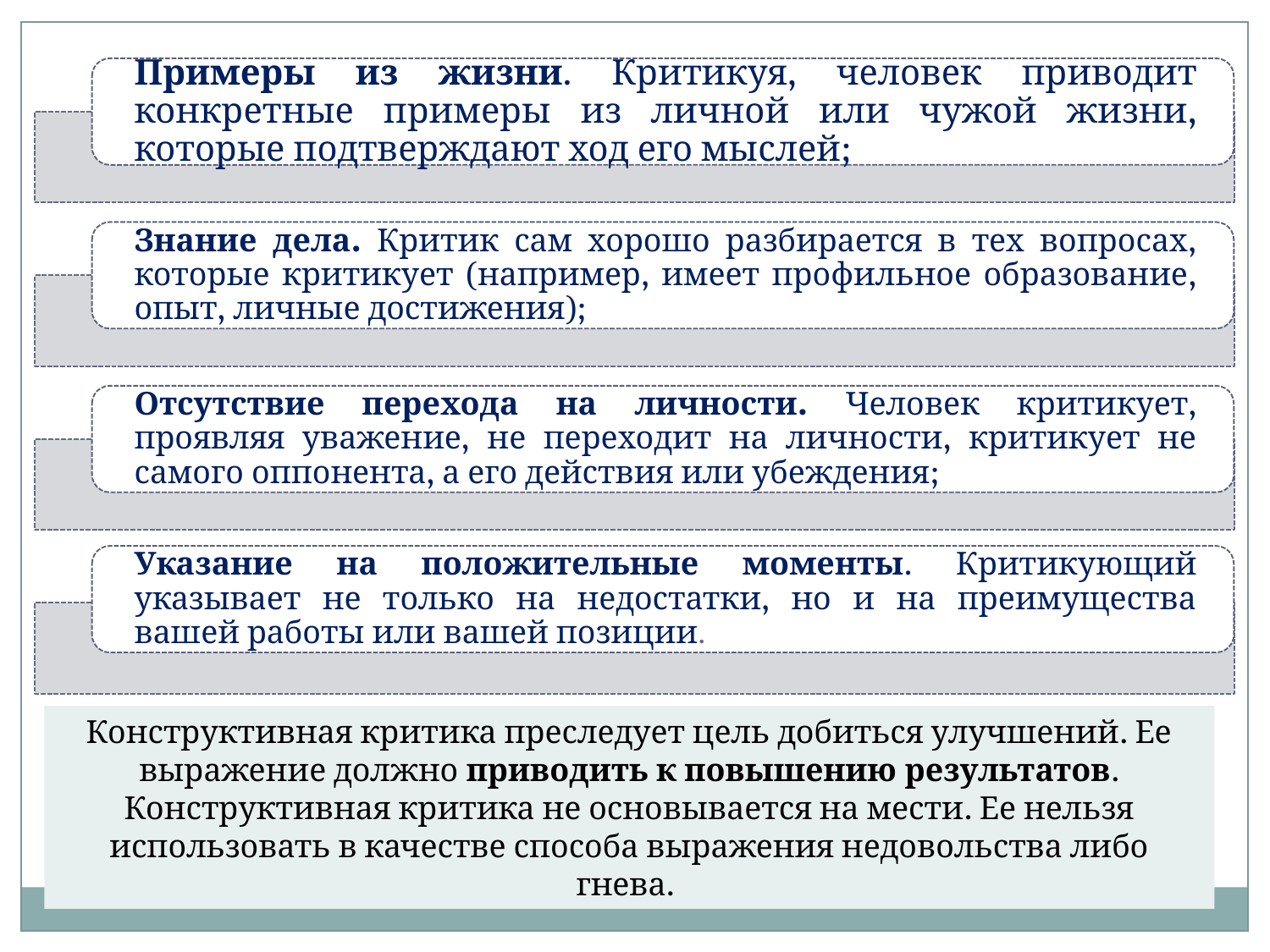

Примеры из жизни. Критикуя, человек приводит конкретные примеры из личной или чужой жизни, которые подтверждают ход его мыслей;
Знание дела. Критик сам хорошо разбирается в тех вопросах, которые критикует (например, имеет профильное образование, опыт, личные достижения);
Отсутствие перехода на личности. Человек критикует, проявляя уважение, не переходит на личности, критикует не самого оппонента, а его действия или убеждения;
Указание на положительные моменты. Критикующий указывает не только на недостатки, но и на преимущества вашей работы или вашей позиции.
Конструктивная критика преследует цель добиться улучшений. Ее выражение должно приводить к повышению результатов. Конструктивная критика не основывается на мести. Ее нельзя использовать в качестве способа выражения недовольства либо гнева.